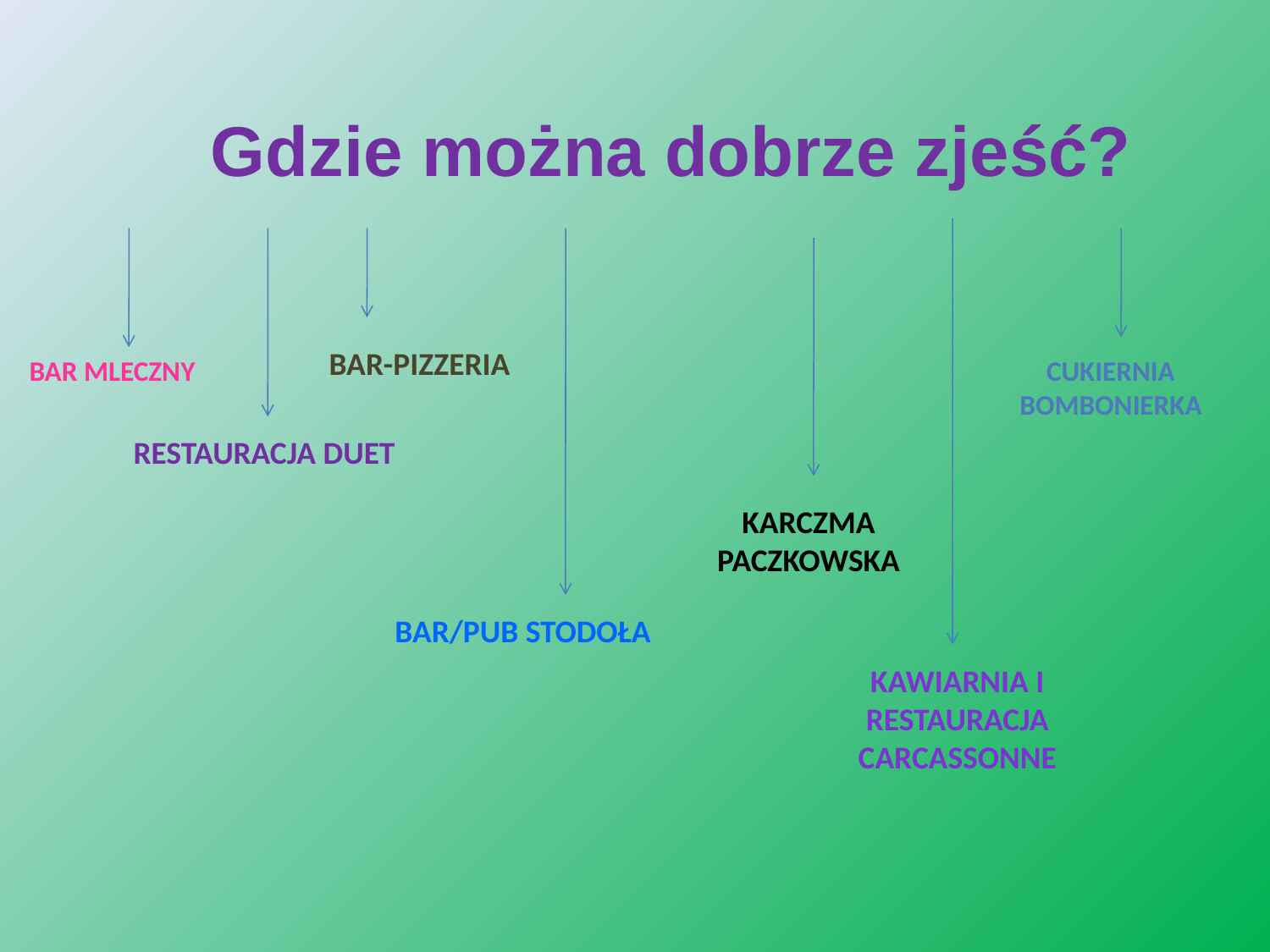

# Gdzie można dobrze zjeść?
Bar-pizzeria
Bar mleczny
Cukiernia bombonierka
restauracja duet
Karczma paczkowska
Bar/pub stodoła
Kawiarnia i restauracja
Carcassonne